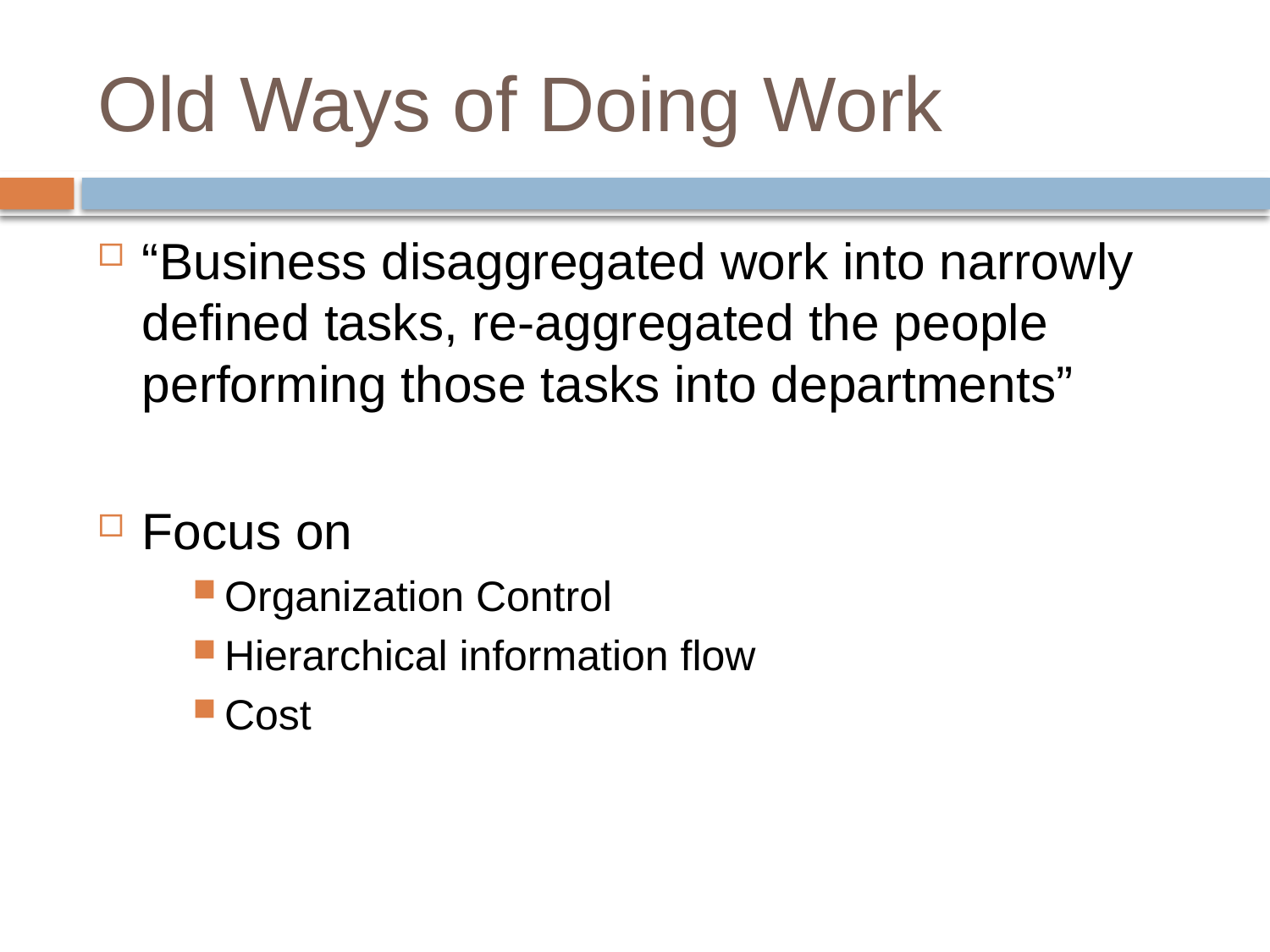

# Old Ways of Doing Work
“Business disaggregated work into narrowly defined tasks, re-aggregated the people performing those tasks into departments”

Focus on
Organization Control
Hierarchical information flow
Cost